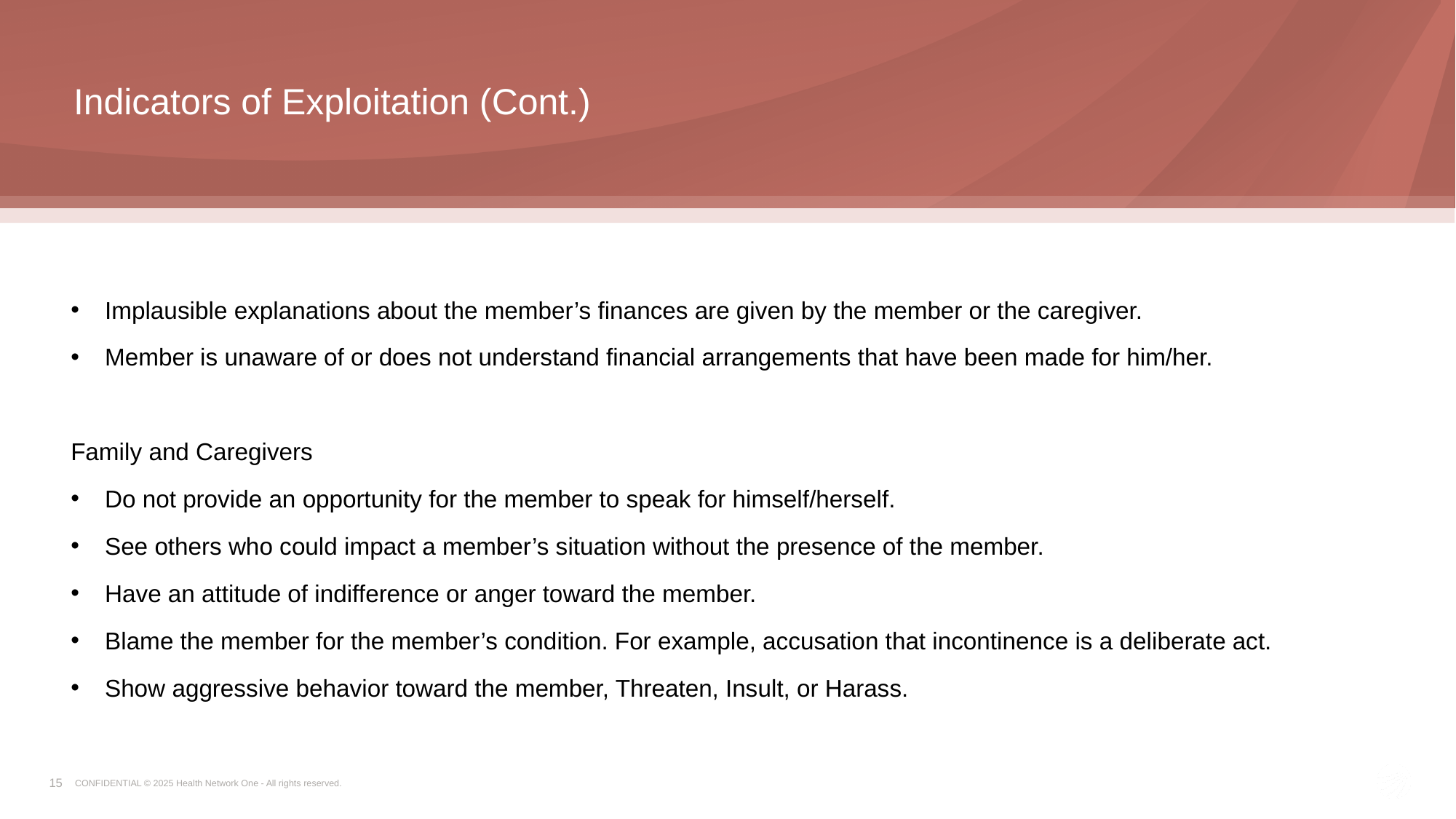

Indicators of Exploitation (Cont.)
Implausible explanations about the member’s finances are given by the member or the caregiver.
Member is unaware of or does not understand financial arrangements that have been made for him/her.

Family and Caregivers
Do not provide an opportunity for the member to speak for himself/herself.
See others who could impact a member’s situation without the presence of the member.
Have an attitude of indifference or anger toward the member.
Blame the member for the member’s condition. For example, accusation that incontinence is a deliberate act.
Show aggressive behavior toward the member, Threaten, Insult, or Harass.
15